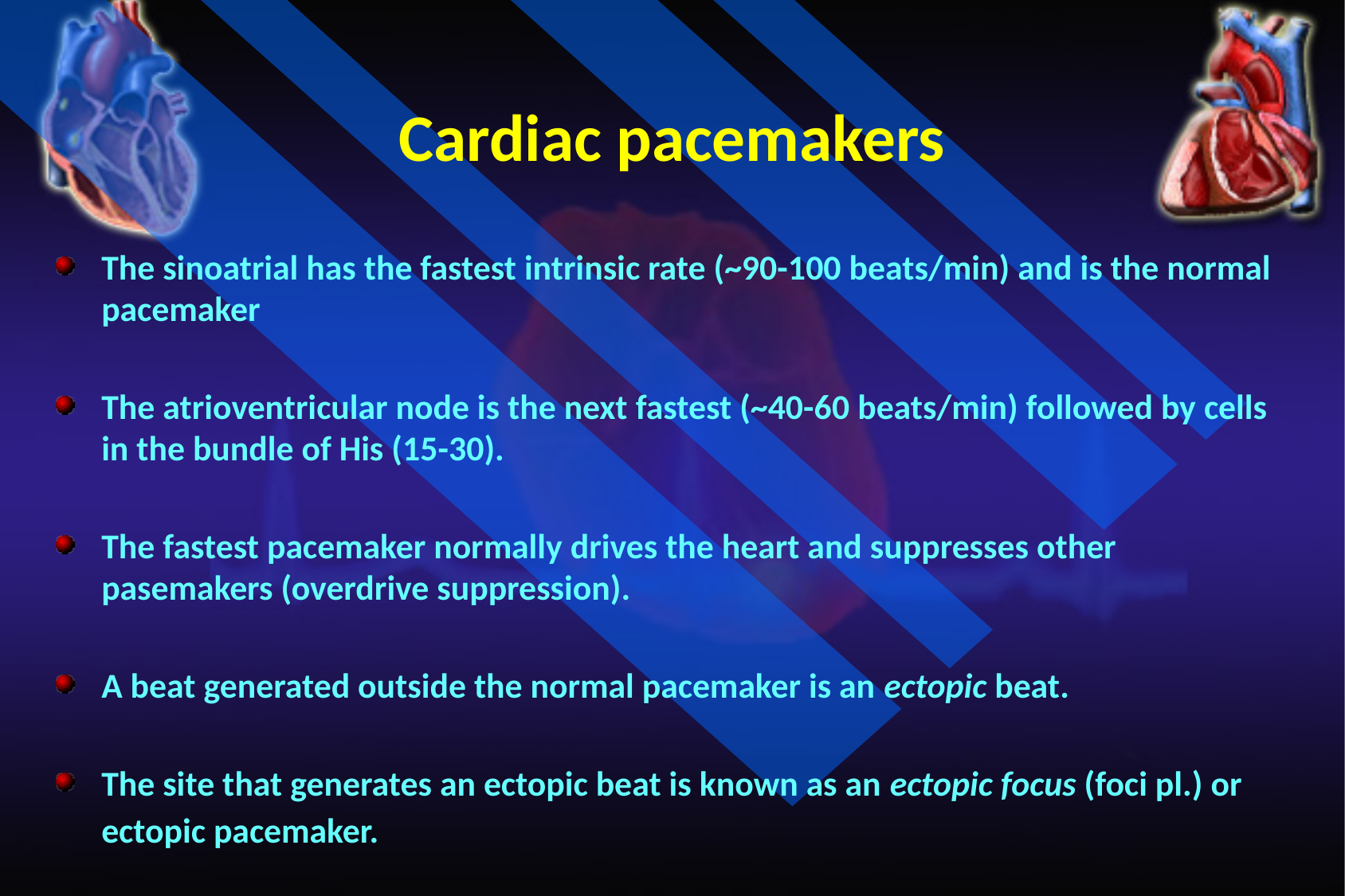

Cardiac pacemakers
The sinoatrial has the fastest intrinsic rate (~90-100 beats/min) and is the normal pacemaker

The atrioventricular node is the next fastest (~40-60 beats/min) followed by cells in the bundle of His (15-30).

The fastest pacemaker normally drives the heart and suppresses other pasemakers (overdrive suppression).

A beat generated outside the normal pacemaker is an ectopic beat.

The site that generates an ectopic beat is known as an ectopic focus (foci pl.) or ectopic pacemaker.